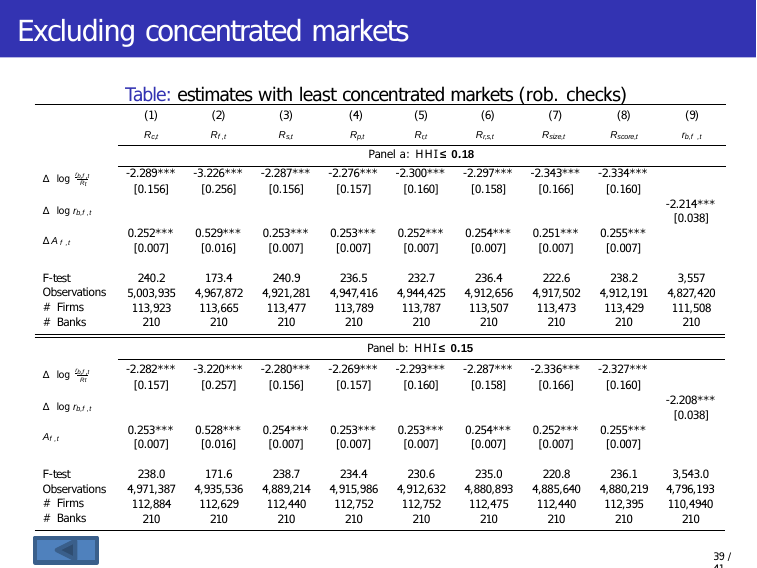

# Excluding concentrated markets
Table: estimates with least concentrated markets (rob. checks)
|  | (1) | (2) | (3) | (4) | (5) | (6) | (7) | (8) | (9) |
| --- | --- | --- | --- | --- | --- | --- | --- | --- | --- |
|  | Rc,t | Rf ,t | Rs,t | Rp,t | Rr,t | Rr,s,t | Rsize,t | Rscore,t | rb,f ,t |
|  |  |  |  |  | Panel a: HHI≤ 0.18 |  |  |  |  |
∆ log rb,f ,t
-2.289*** [0.156]
-3.226*** [0.256]
-2.287*** [0.156]
-2.276*** [0.157]
-2.300*** [0.160]
-2.297*** [0.158]
-2.343*** [0.166]
-2.334*** [0.160]
Rt
-2.214*** [0.038]
∆ log rb,f ,t
0.252*** [0.007]
0.529*** [0.016]
0.253*** [0.007]
0.253*** [0.007]
0.252*** [0.007]
0.254*** [0.007]
0.251*** [0.007]
0.255*** [0.007]
∆Af ,t
F-test Observations # Firms
# Banks
240.2
5,003,935
113,923
210
173.4
4,967,872
113,665
210
240.9
4,921,281
113,477
210
236.5
4,947,416
113,789
210
232.7
4,944,425
113,787
210
236.4
4,912,656
113,507
210
222.6
4,917,502
113,473
210
238.2
4,912,191
113,429
210
3,557
4,827,420
111,508
210

Panel b: HHI≤ 0.15
∆ log rb,f ,t
-2.282*** [0.157]
-3.220*** [0.257]
-2.280*** [0.156]
-2.269*** [0.157]
-2.293*** [0.160]
-2.287*** [0.158]
-2.336*** [0.166]
-2.327*** [0.160]

Rt
-2.208*** [0.038]
∆ log rb,f ,t
0.253*** [0.007]
0.528*** [0.016]
0.254*** [0.007]
0.253*** [0.007]
0.253*** [0.007]
0.254*** [0.007]
0.252*** [0.007]
0.255*** [0.007]
Af ,t
F-test Observations # Firms
# Banks
238.0
4,971,387
112,884
210
171.6
4,935,536
112,629
210
238.7
4,889,214
112,440
210
234.4
4,915,986
112,752
210
230.6
4,912,632
112,752
210
235.0
4,880,893
112,475
210
220.8
4,885,640
112,440
210
236.1
4,880,219
112,395
210
3,543.0
4,796,193
110,4940
210

39 / 41